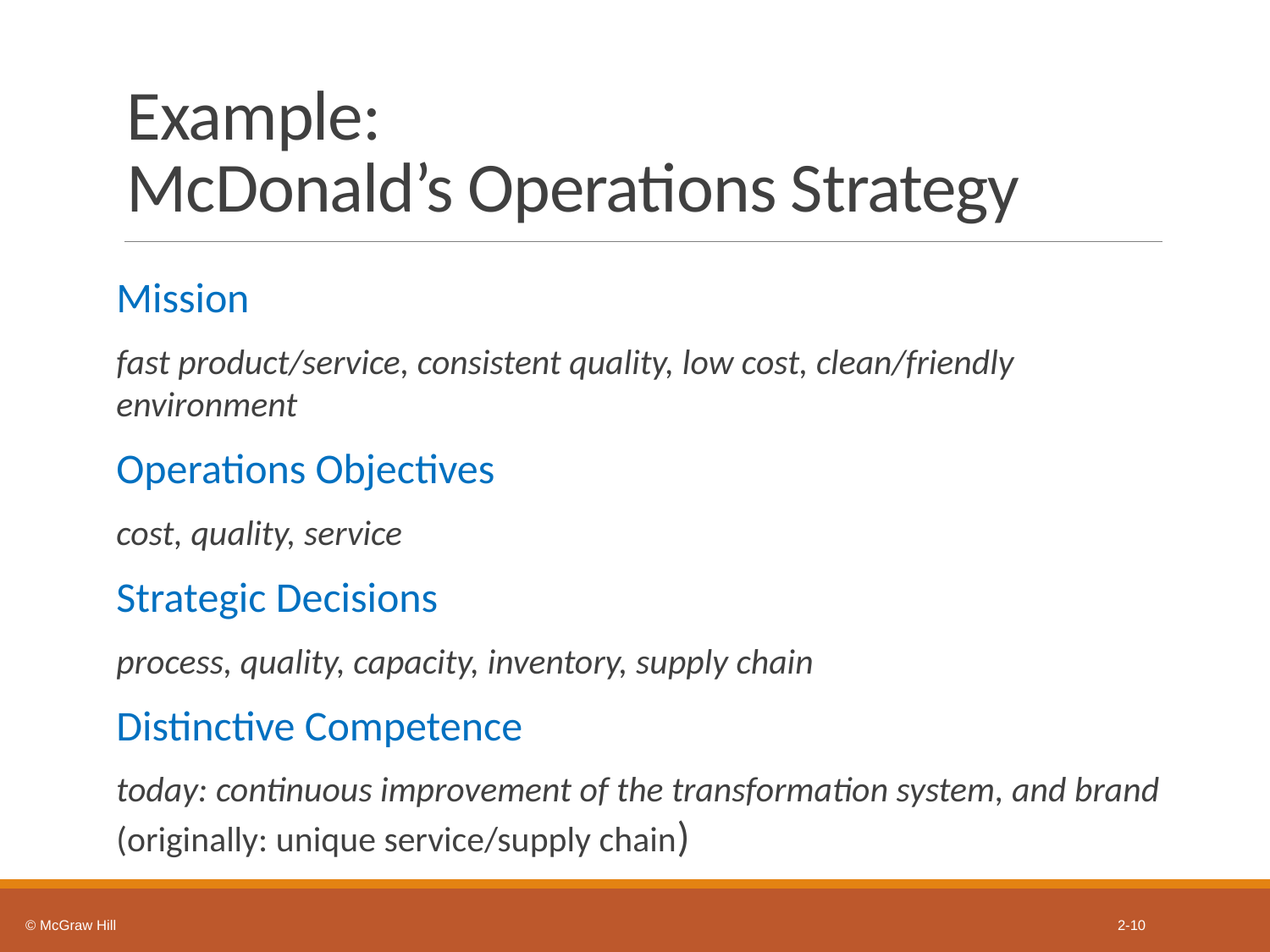

# Example: McDonald’s Operations Strategy
Mission
fast product/service, consistent quality, low cost, clean/friendly environment
Operations Objectives
cost, quality, service
Strategic Decisions
process, quality, capacity, inventory, supply chain
Distinctive Competence
today: continuous improvement of the transformation system, and brand (originally: unique service/supply chain)